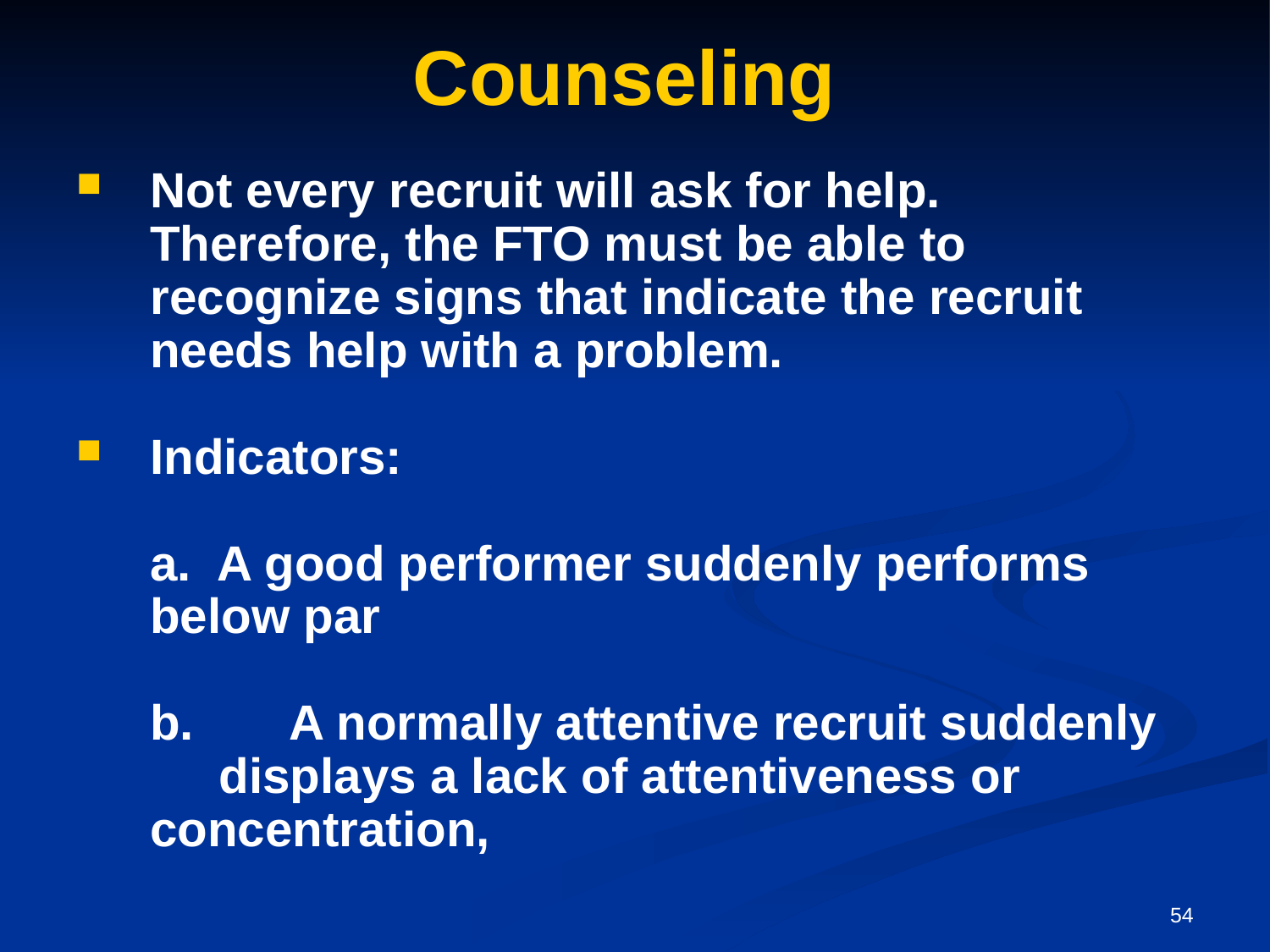

# Counseling
Not every recruit will ask for help.  Therefore, the FTO must be able to recognize signs that indicate the recruit needs help with a problem.

Indicators:

	a.  A good performer suddenly performs 	 below par

	b.	 A normally attentive recruit suddenly
	     displays a lack of attentiveness or 	 	 concentration,

54